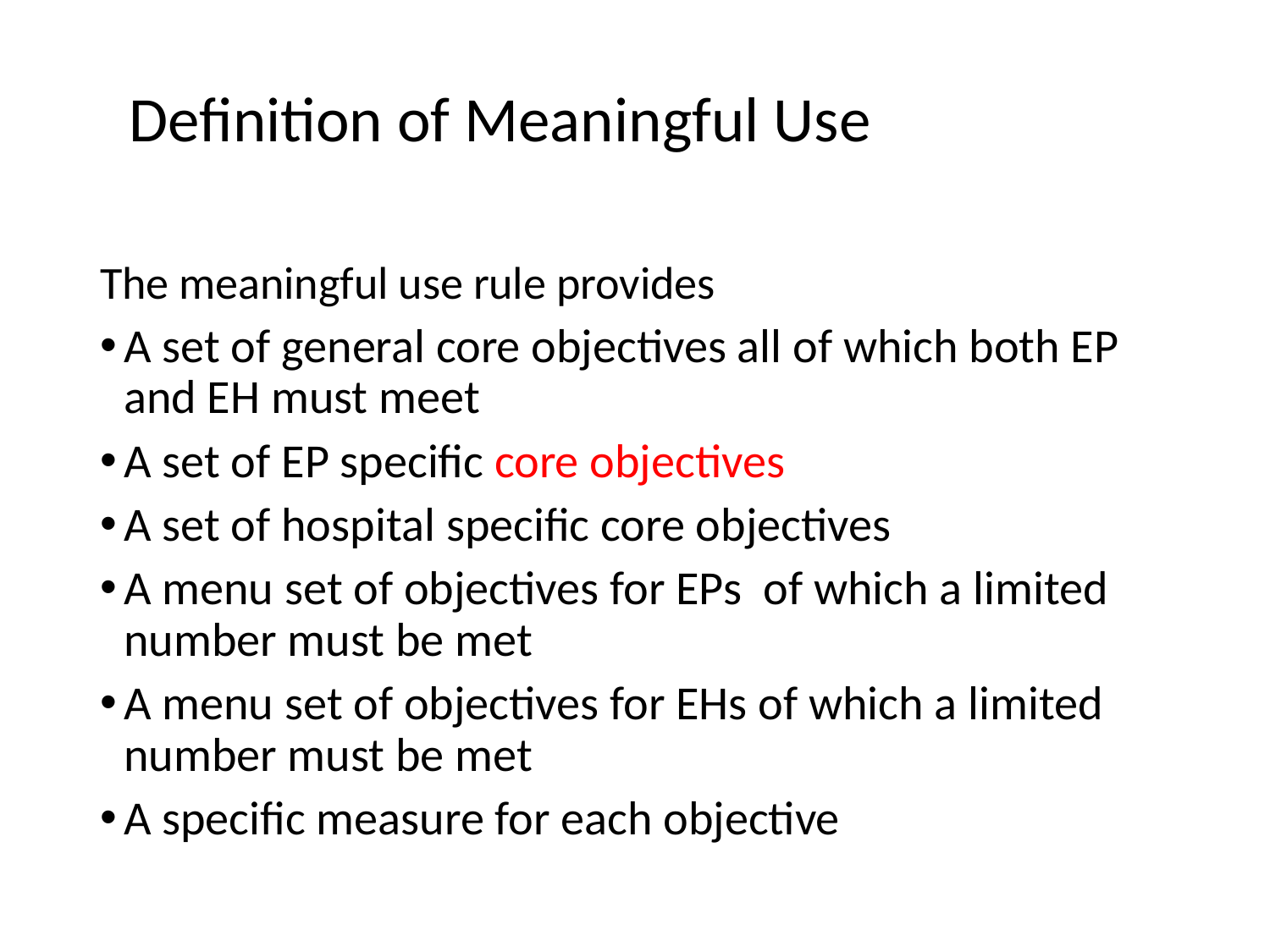

# Definition of Meaningful Use
The meaningful use rule provides
A set of general core objectives all of which both EP and EH must meet
A set of EP specific core objectives
A set of hospital specific core objectives
A menu set of objectives for EPs  of which a limited number must be met
A menu set of objectives for EHs of which a limited number must be met
A specific measure for each objective